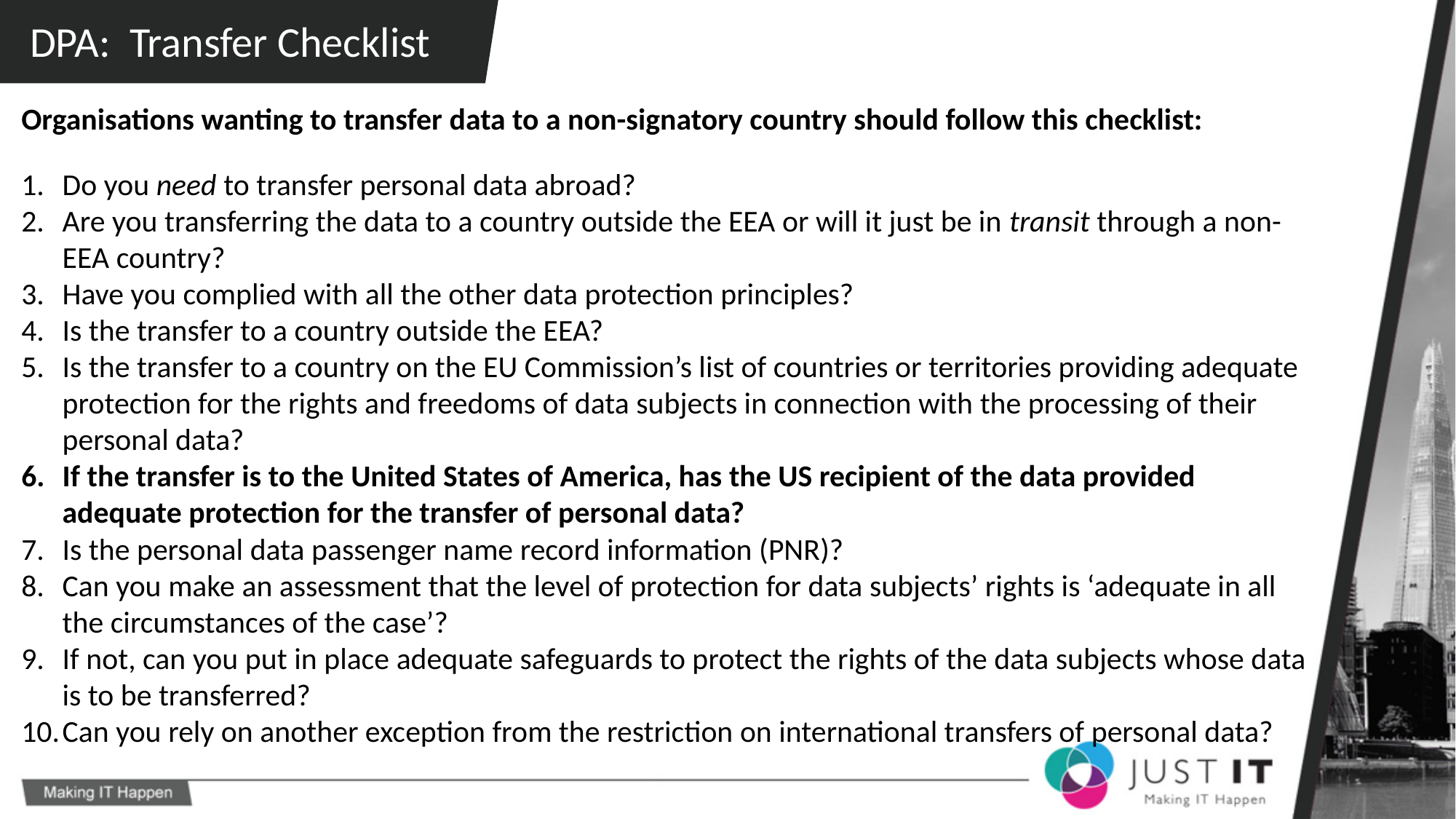

DPA:  Transfer Checklist
Organisations wanting to transfer data to a non-signatory country should follow this checklist:
Do you need to transfer personal data abroad?
Are you transferring the data to a country outside the EEA or will it just be in transit through a non-EEA country?
Have you complied with all the other data protection principles?
Is the transfer to a country outside the EEA?
Is the transfer to a country on the EU Commission’s list of countries or territories providing adequate protection for the rights and freedoms of data subjects in connection with the processing of their personal data?
If the transfer is to the United States of America, has the US recipient of the data provided adequate protection for the transfer of personal data?
Is the personal data passenger name record information (PNR)?
Can you make an assessment that the level of protection for data subjects’ rights is ‘adequate in all the circumstances of the case’?
If not, can you put in place adequate safeguards to protect the rights of the data subjects whose data is to be transferred?
Can you rely on another exception from the restriction on international transfers of personal data?